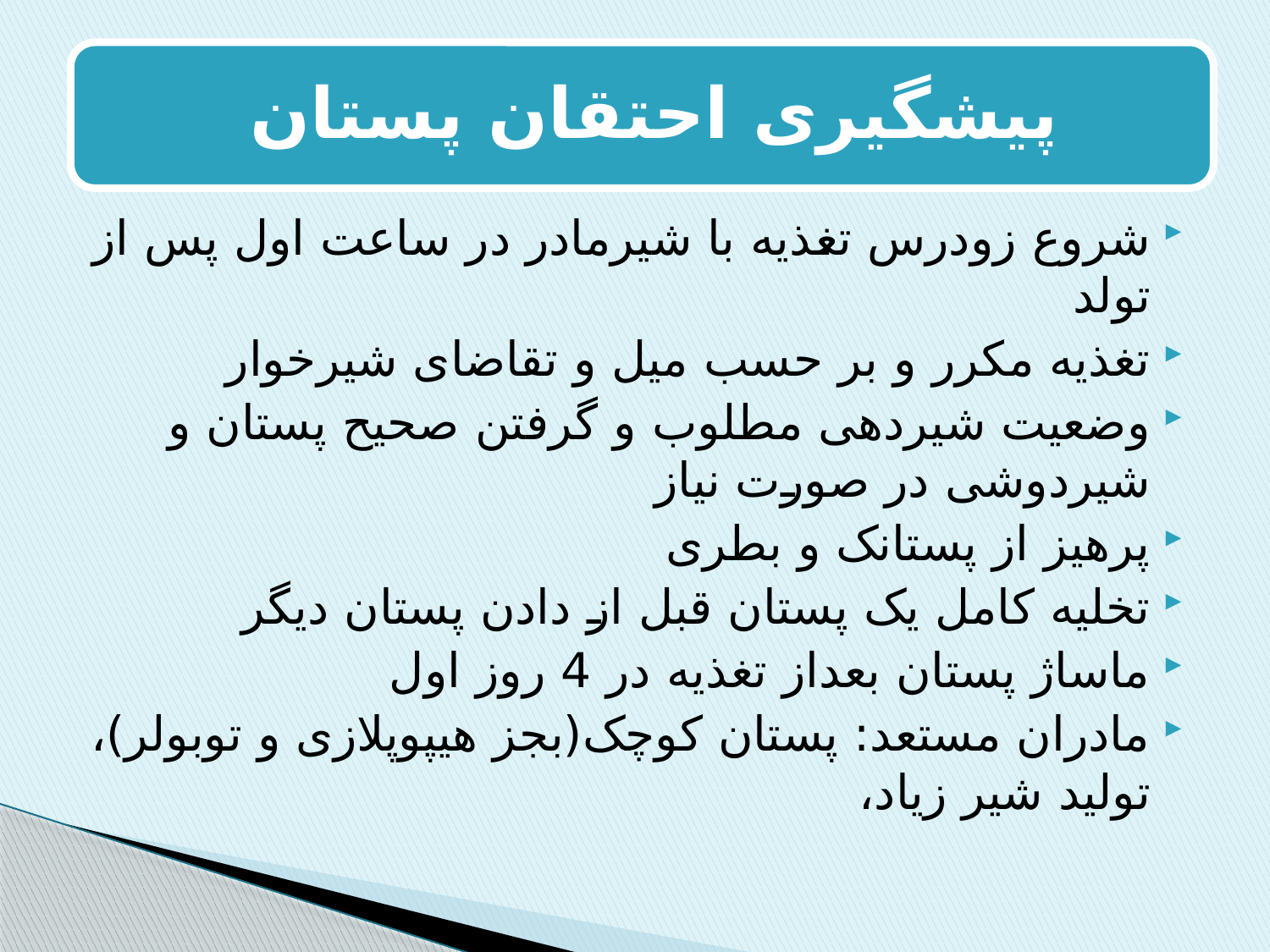

پیشگیری احتقان پستان
شروع زودرس تغذیه با شیرمادر در ساعت اول پس از تولد
تغذیه مکرر و بر حسب میل و تقاضای شیرخوار
وضعیت شیردهی مطلوب و گرفتن صحیح پستان و شیردوشی در صورت نیاز
پرهیز از پستانک و بطری
تخلیه کامل یک پستان قبل از دادن پستان دیگر
ماساژ پستان بعداز تغذیه در 4 روز اول
مادران مستعد: پستان کوچک(بجز هیپوپلازی و توبولر)، تولید شیر زیاد،